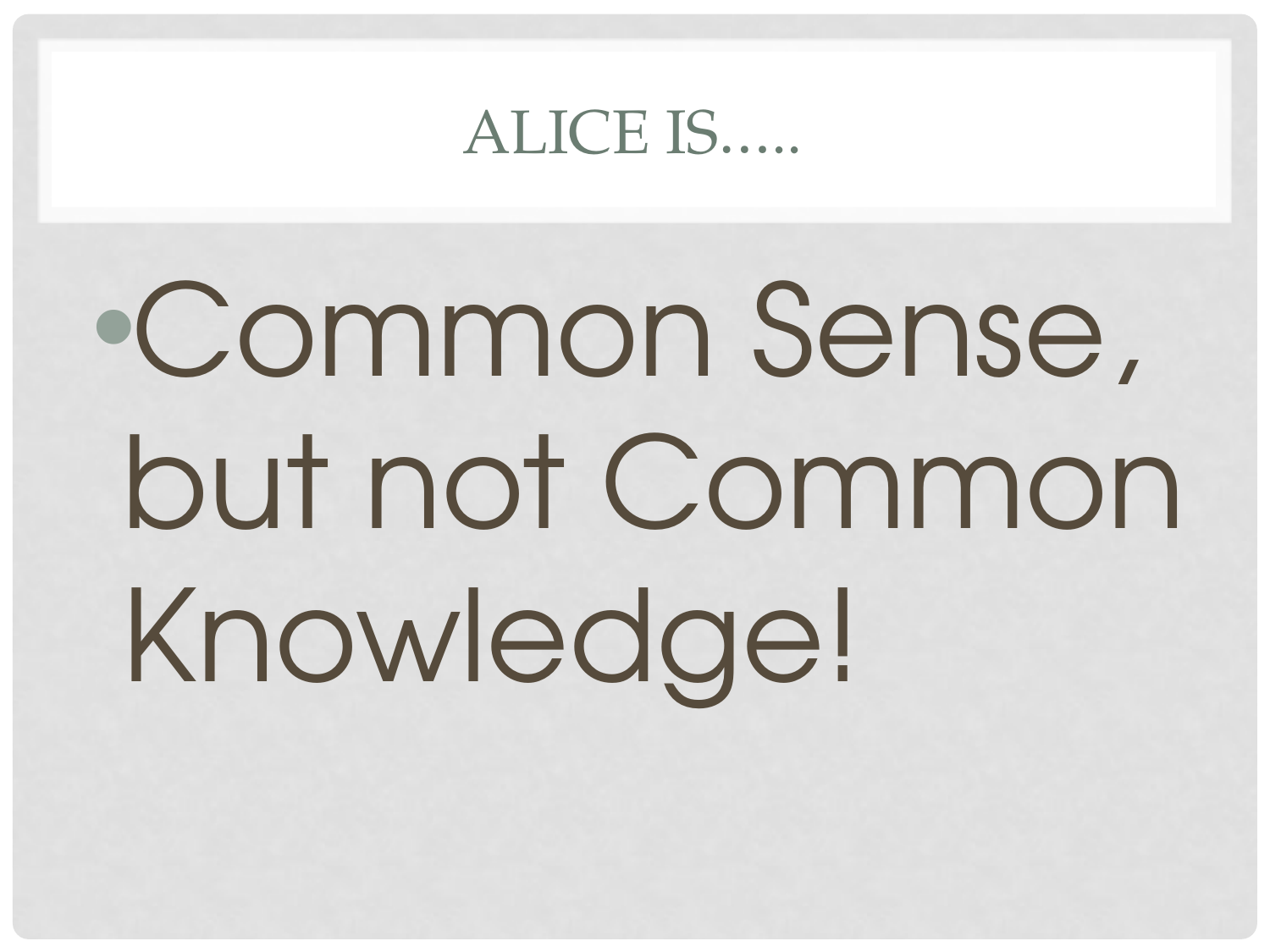

# ALiCE is…..
Common Sense, but not Common Knowledge!